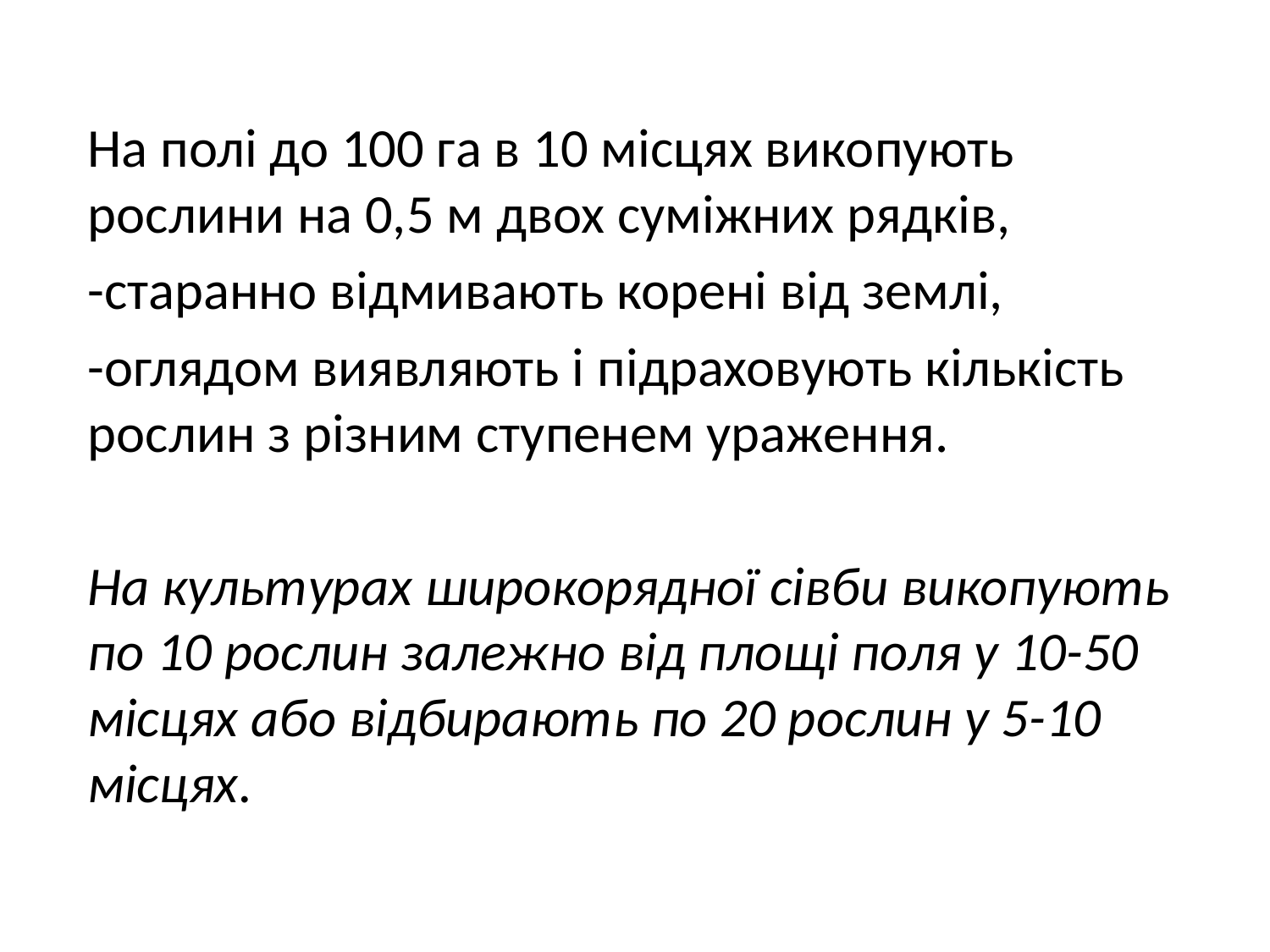

На полі до 100 га в 10 місцях викопують рослини на 0,5 м двох суміжних рядків,
-старанно відмивають корені від землі,
-оглядом виявляють і підраховують кількість рослин з різним ступенем ураження.

На культурах широкорядної сівби викопують по 10 рослин залежно від площі поля у 10-50 місцях або відбирають по 20 рослин у 5-10 місцях.